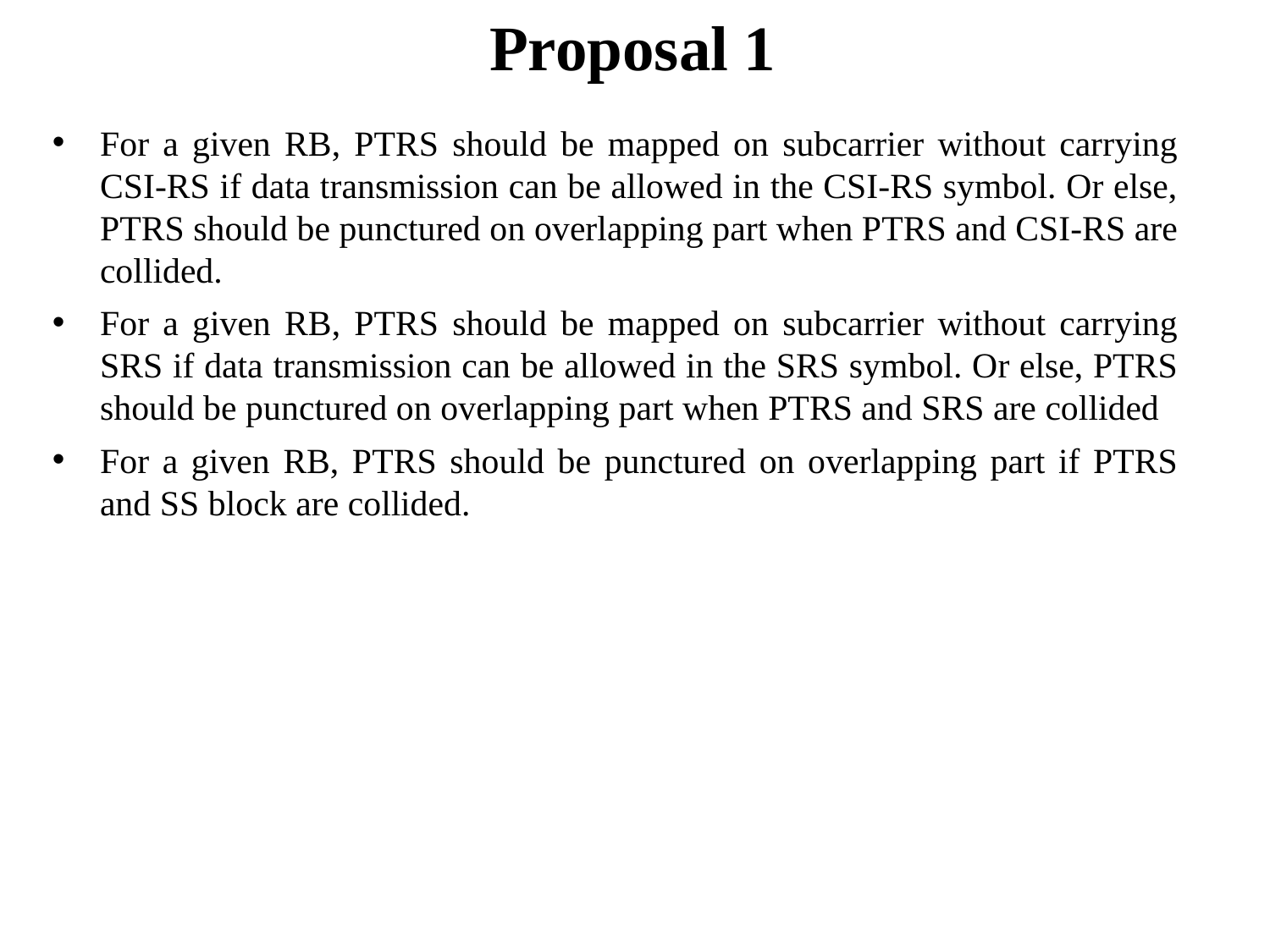

# Proposal 1
For a given RB, PTRS should be mapped on subcarrier without carrying CSI-RS if data transmission can be allowed in the CSI-RS symbol. Or else, PTRS should be punctured on overlapping part when PTRS and CSI-RS are collided.
For a given RB, PTRS should be mapped on subcarrier without carrying SRS if data transmission can be allowed in the SRS symbol. Or else, PTRS should be punctured on overlapping part when PTRS and SRS are collided
For a given RB, PTRS should be punctured on overlapping part if PTRS and SS block are collided.